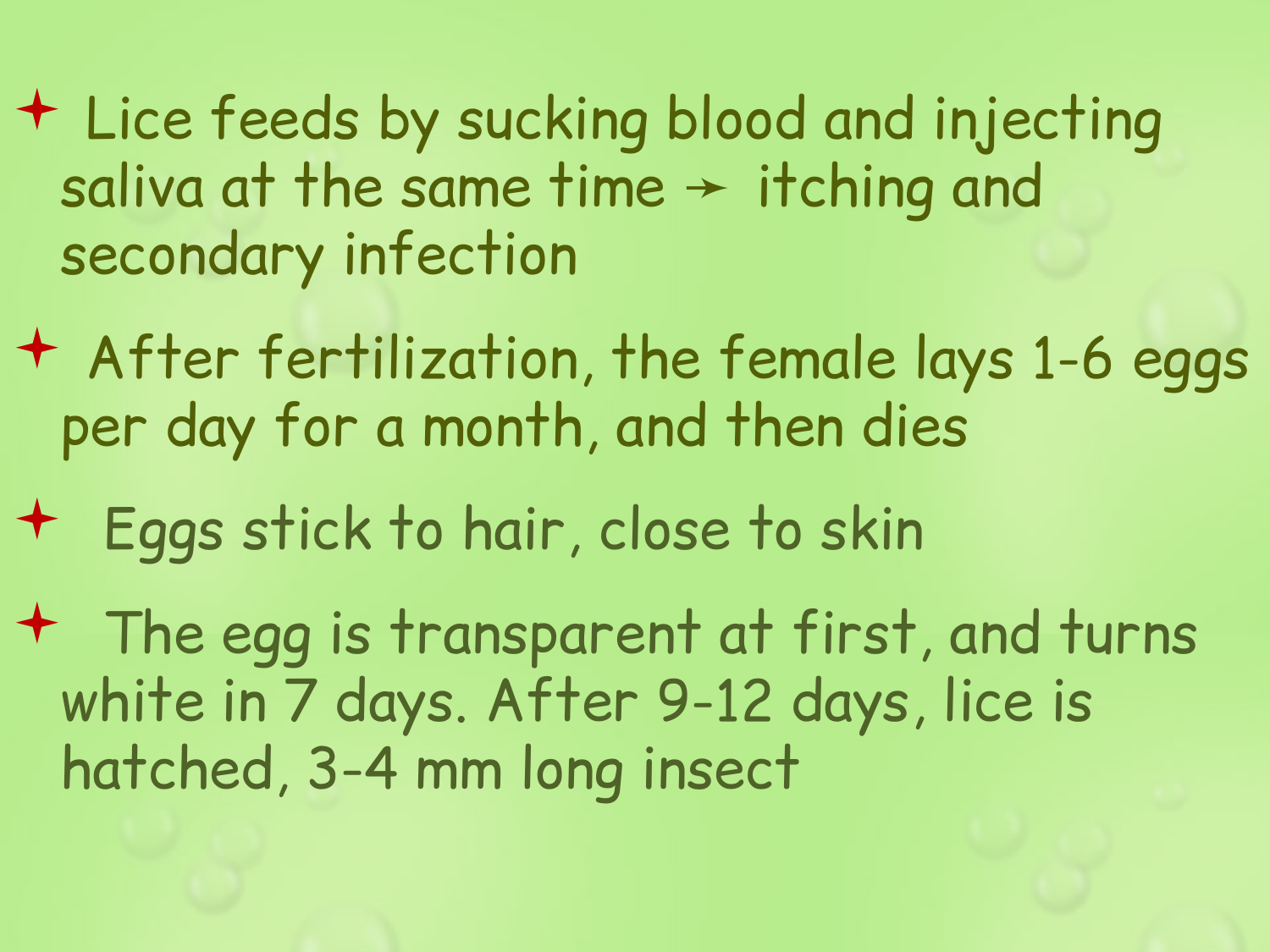

Lice feeds by sucking blood and injecting saliva at the same time ➛  itching and secondary infection

 After fertilization, the female lays 1-6 eggs per day for a month, and then dies

  Eggs stick to hair, close to skin

  The egg is transparent at first, and turns white in 7 days. After 9-12 days, lice is hatched, 3-4 mm long insect
#